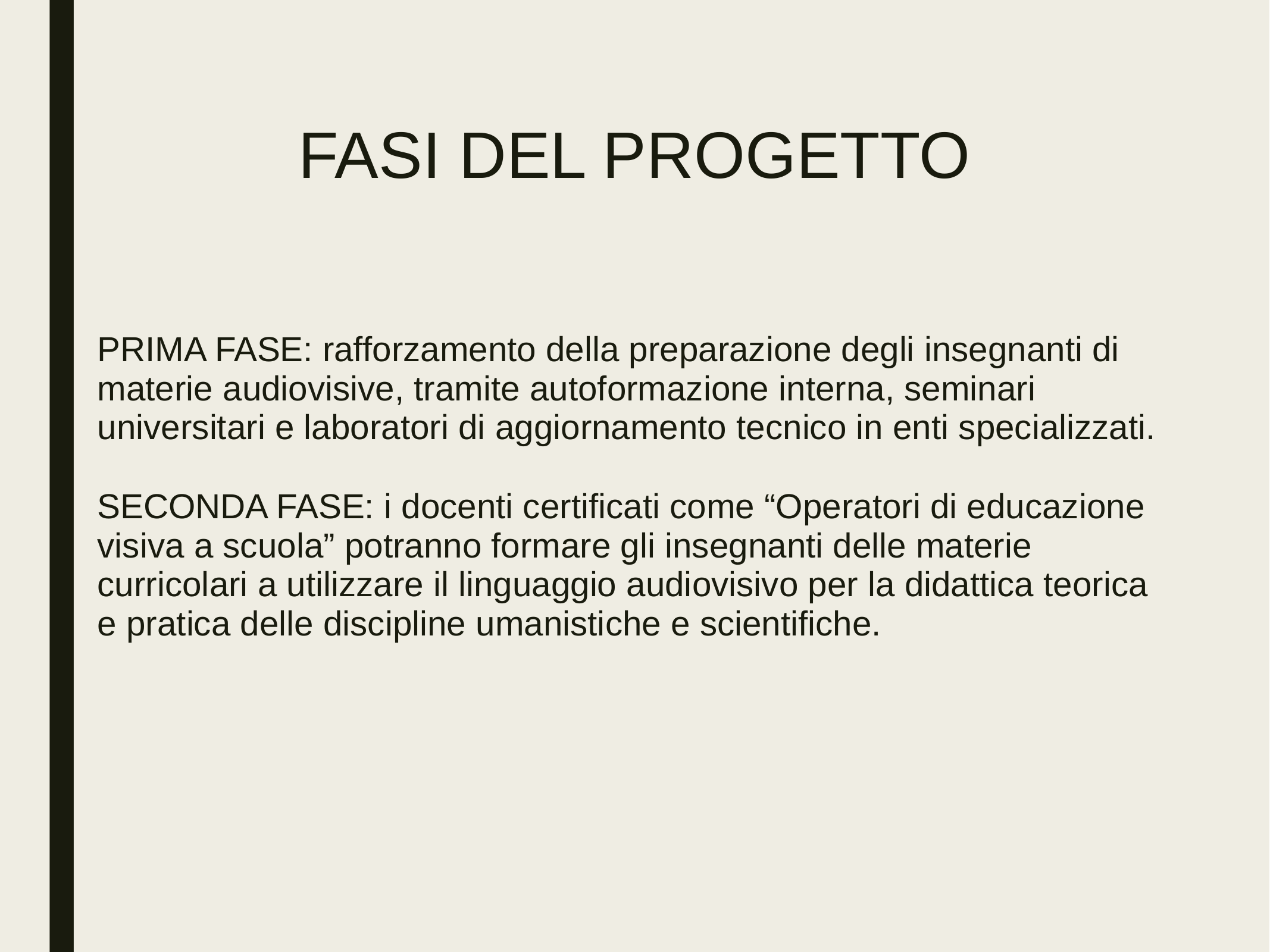

# FASI DEL PROGETTO

PRIMA FASE: rafforzamento della preparazione degli insegnanti di materie audiovisive, tramite autoformazione interna, seminari universitari e laboratori di aggiornamento tecnico in enti specializzati.
SECONDA FASE: i docenti certificati come “Operatori di educazione visiva a scuola” potranno formare gli insegnanti delle materie curricolari a utilizzare il linguaggio audiovisivo per la didattica teorica e pratica delle discipline umanistiche e scientifiche.